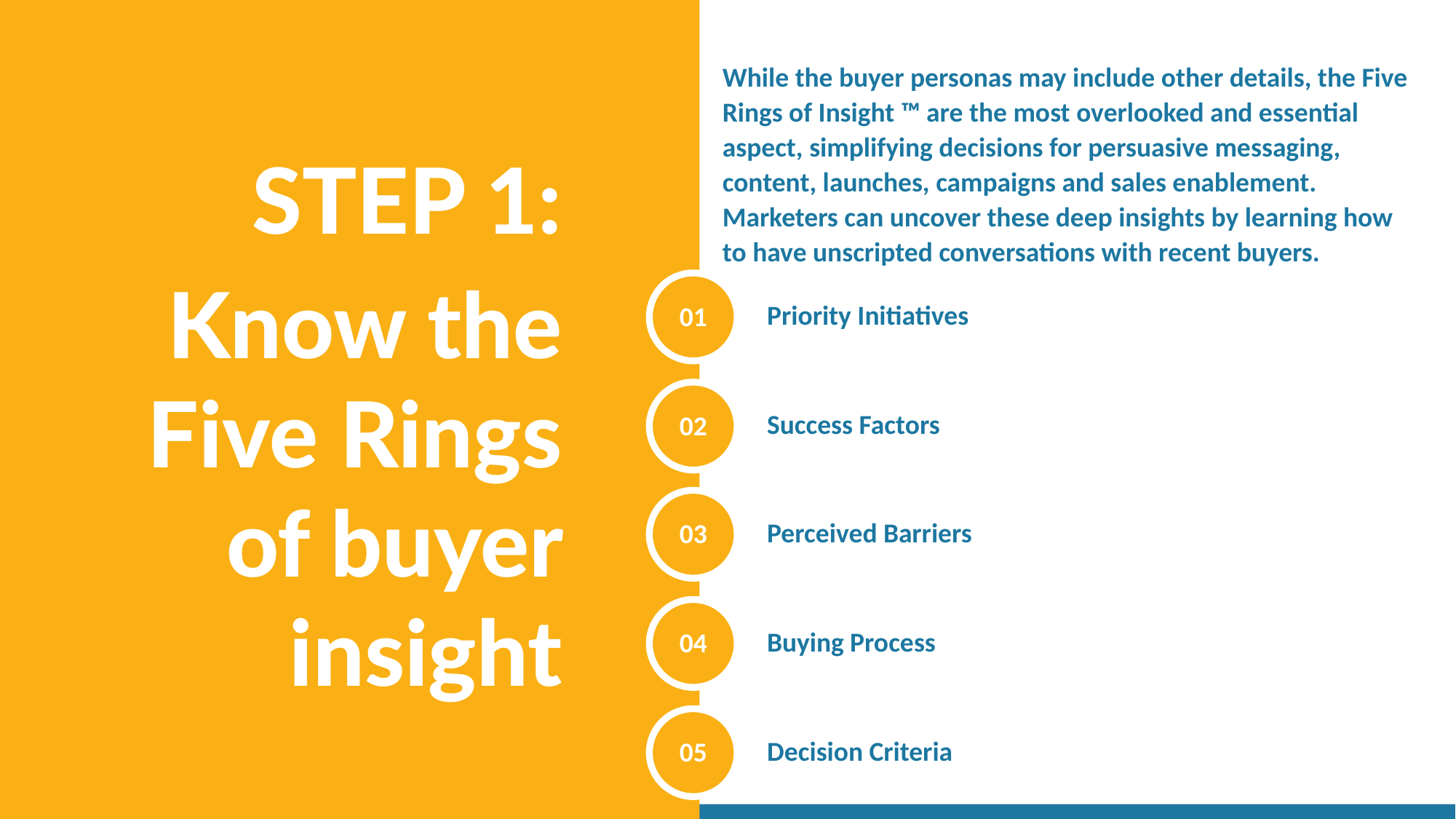

While the buyer personas may include other details, the Five Rings of Insight ™ are the most overlooked and essential aspect, simplifying decisions for persuasive messaging, content, launches, campaigns and sales enablement.  Marketers can uncover these deep insights by learning how to have unscripted conversations with recent buyers.
STEP 1:
Know the Five Rings of buyer insight

01
Priority Initiatives

02
Success Factors

03
Perceived Barriers

04
Buying Process

05
Decision Criteria